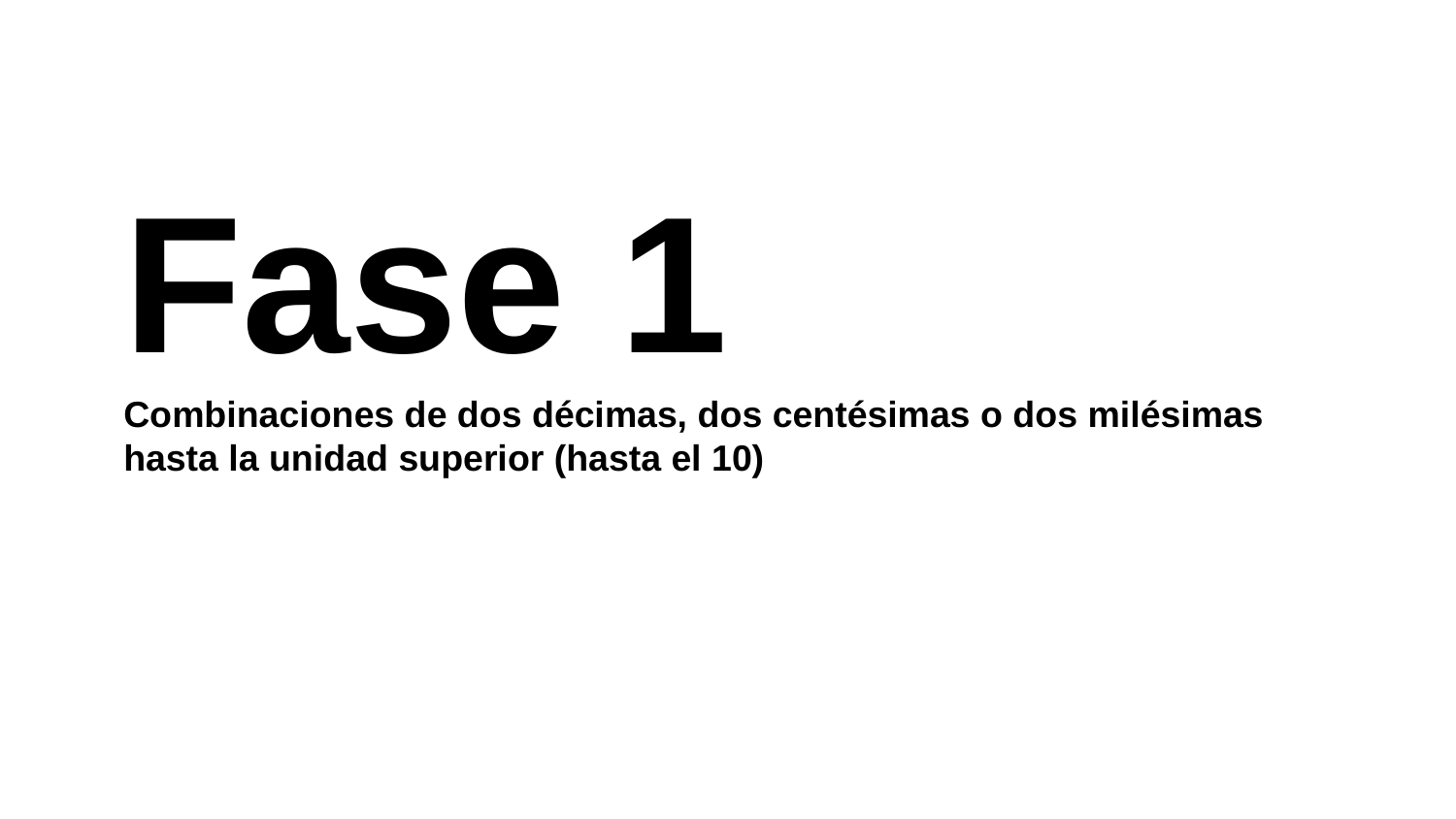

Fase 1
Combinaciones de dos décimas, dos centésimas o dos milésimas hasta la unidad superior (hasta el 10)